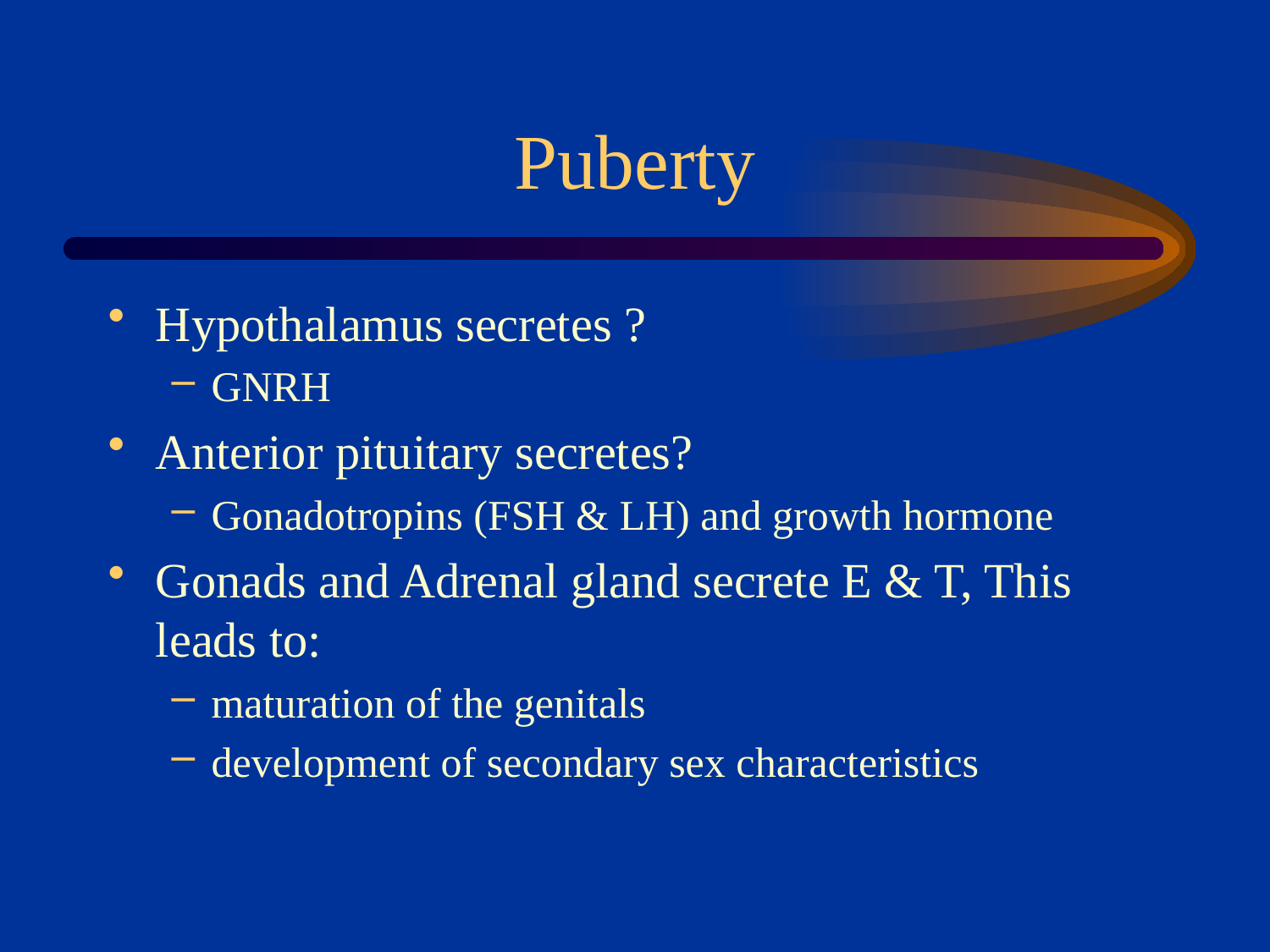

# Puberty
Hypothalamus secretes ?
GNRH
Anterior pituitary secretes?
Gonadotropins (FSH & LH) and growth hormone
Gonads and Adrenal gland secrete E & T, This leads to:
maturation of the genitals
development of secondary sex characteristics